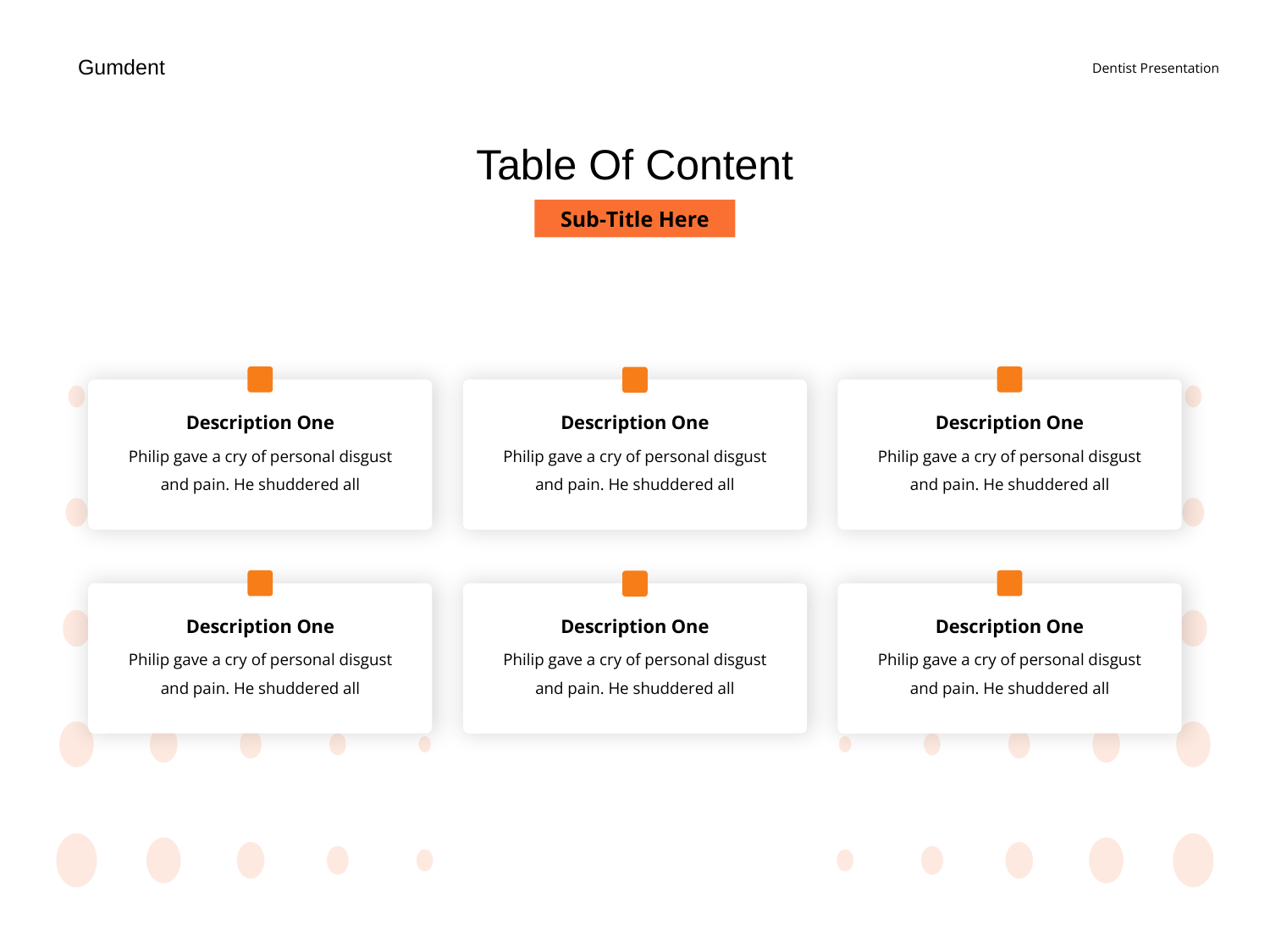

# Table Of Content
Sub-Title Here

Description One
Description One
Description One
Philip gave a cry of personal disgust and pain. He shuddered all
Philip gave a cry of personal disgust and pain. He shuddered all
Philip gave a cry of personal disgust and pain. He shuddered all

Description One
Description One
Description One
Philip gave a cry of personal disgust and pain. He shuddered all
Philip gave a cry of personal disgust and pain. He shuddered all
Philip gave a cry of personal disgust and pain. He shuddered all